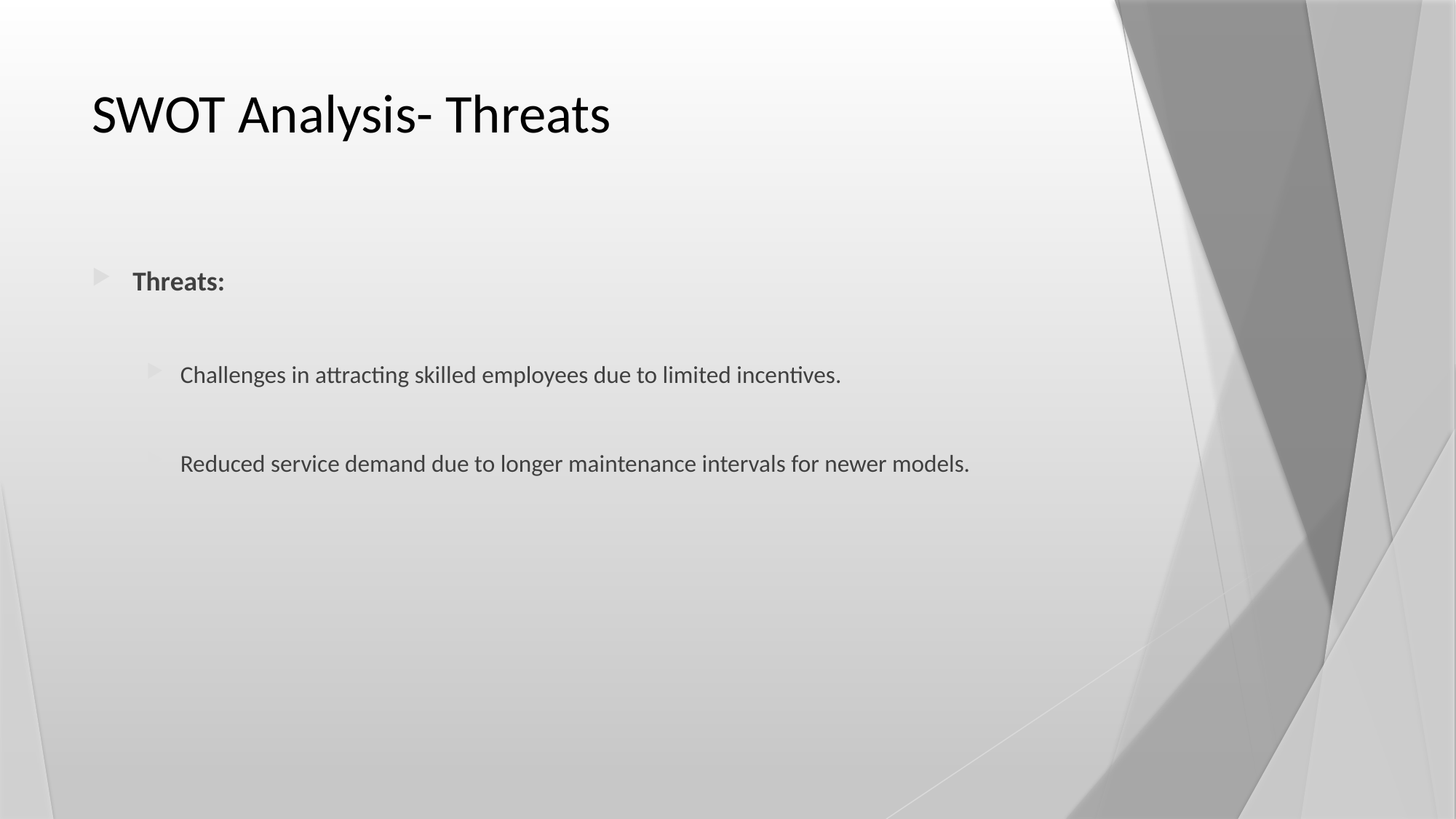

# SWOT Analysis- Threats
Threats:

Challenges in attracting skilled employees due to limited incentives.

Reduced service demand due to longer maintenance intervals for newer models.